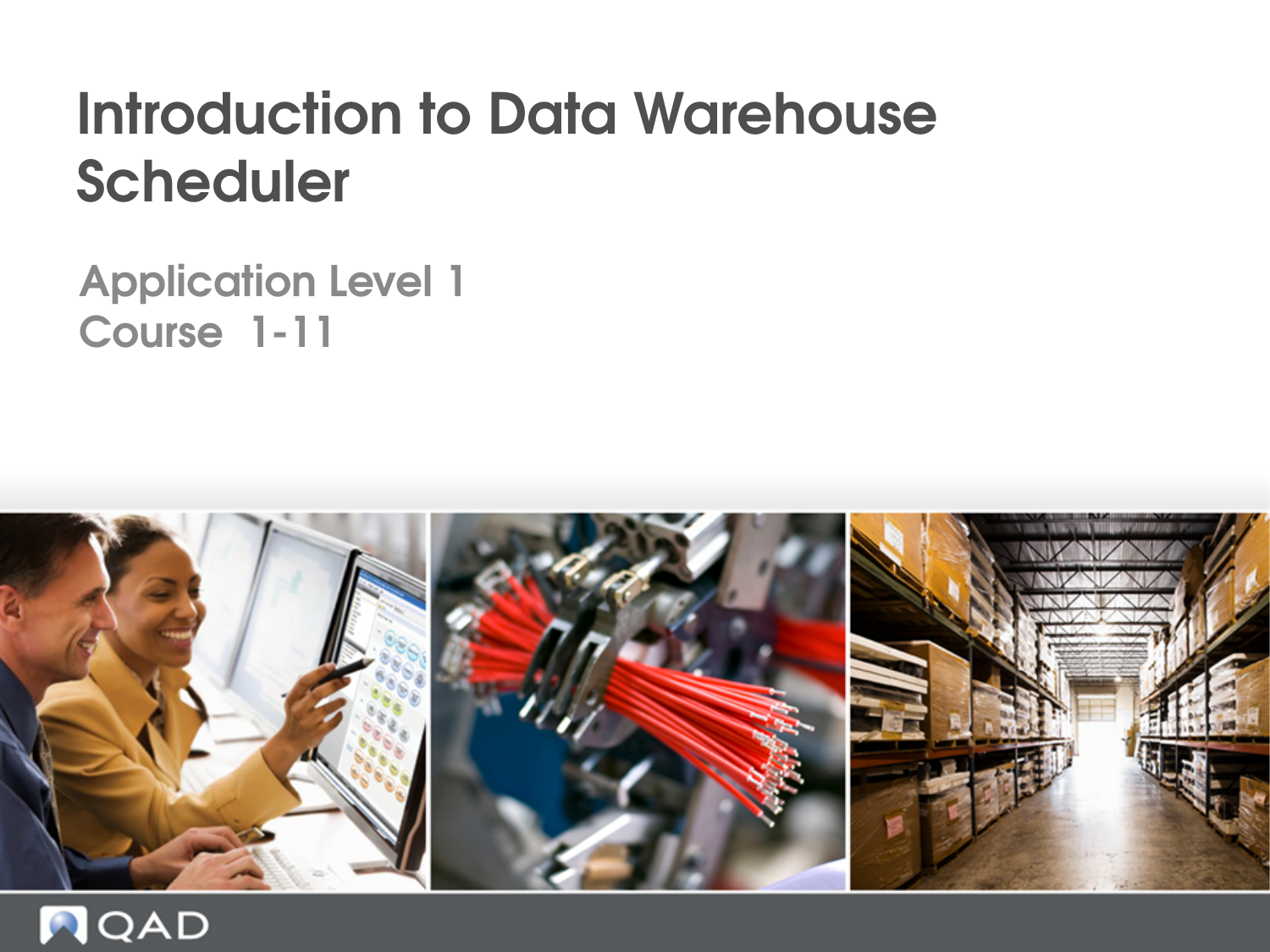

# Introduction to Data Warehouse Scheduler
Application Level 1
Course  1-11